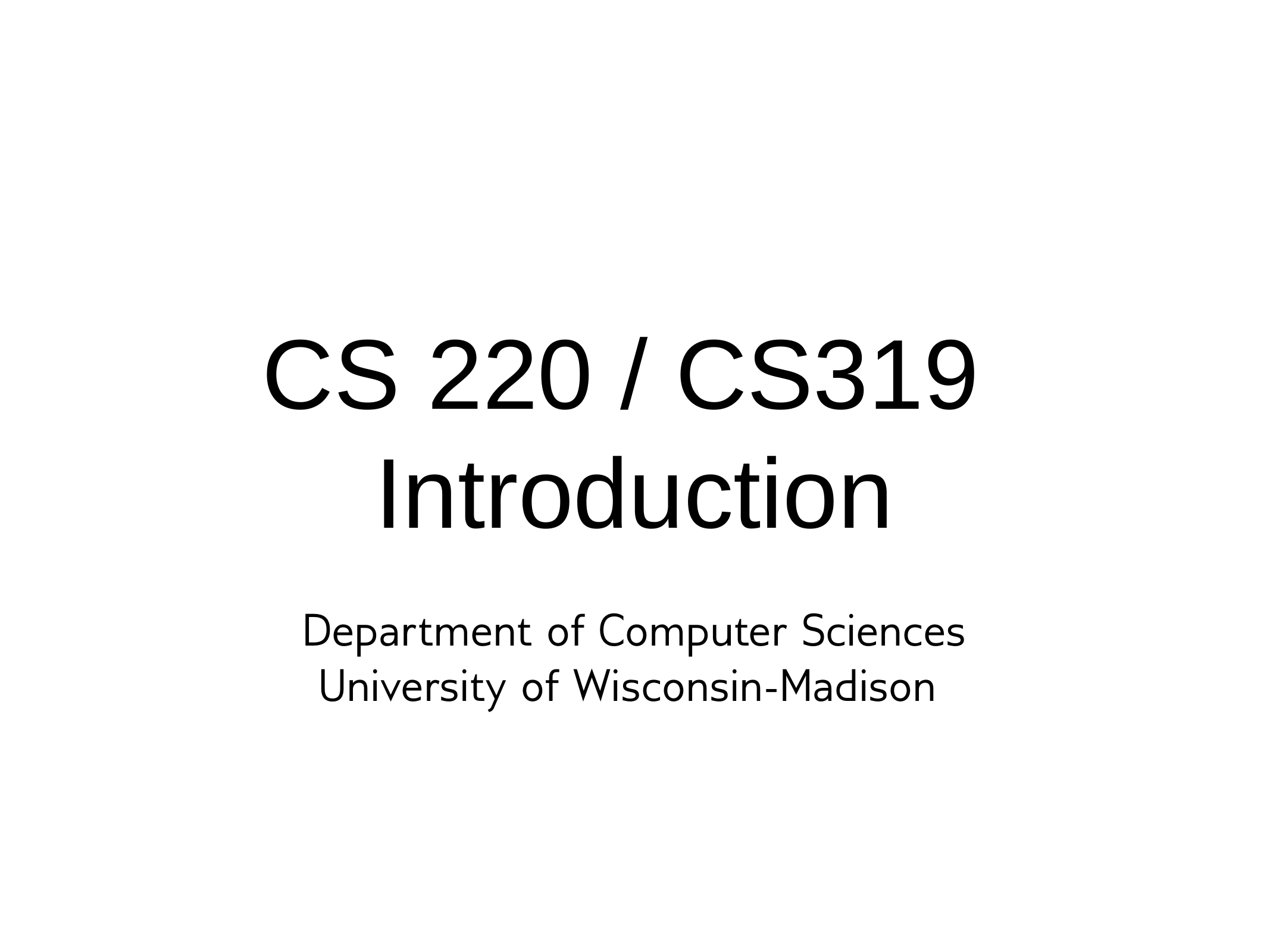

CS 220 / CS319
Introduction
Department of Computer Sciences
University of Wisconsin-Madison